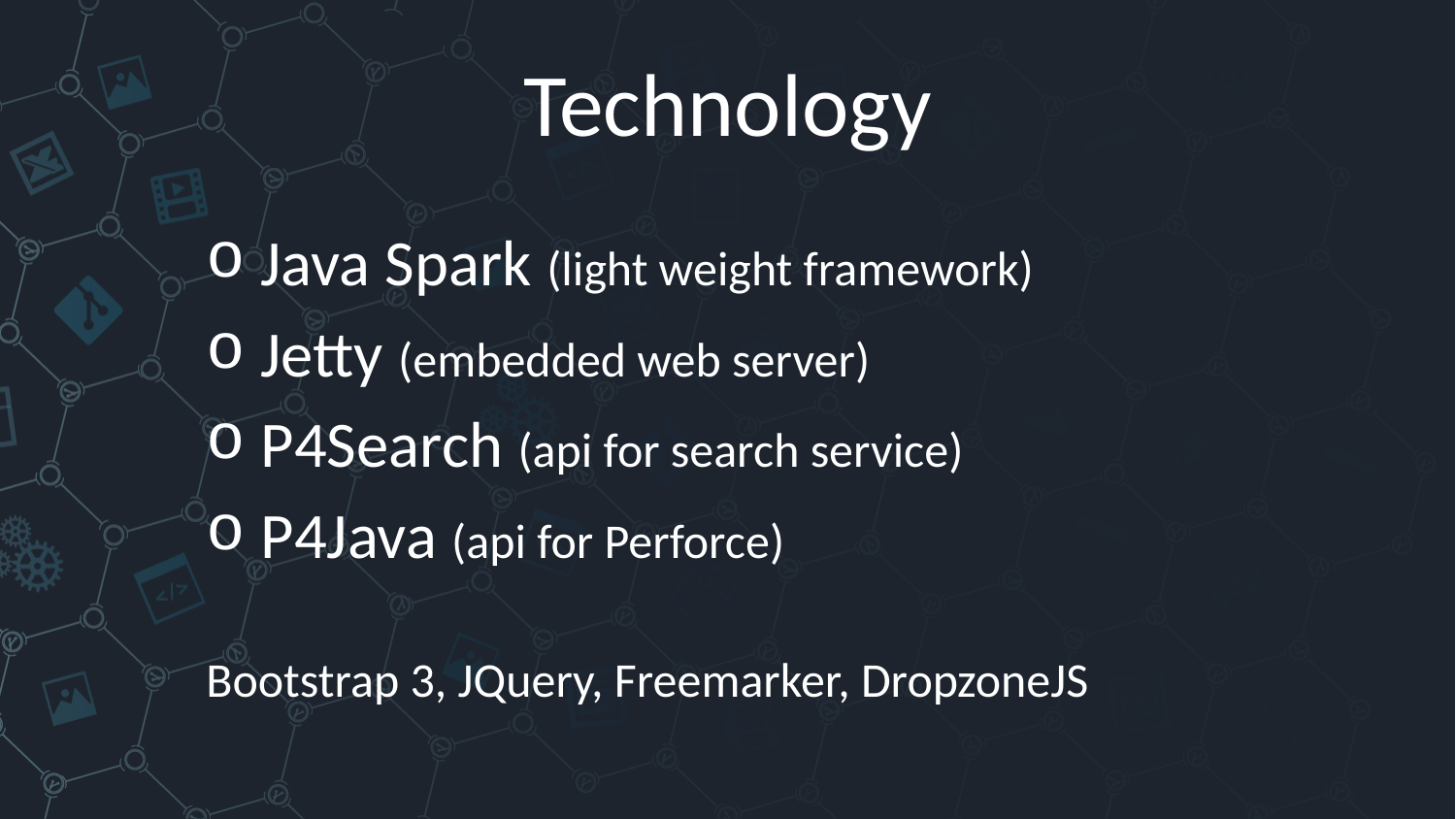

# Technology
Java Spark (light weight framework)
Jetty (embedded web server)
P4Search (api for search service)
P4Java (api for Perforce)

Bootstrap 3, JQuery, Freemarker, DropzoneJS